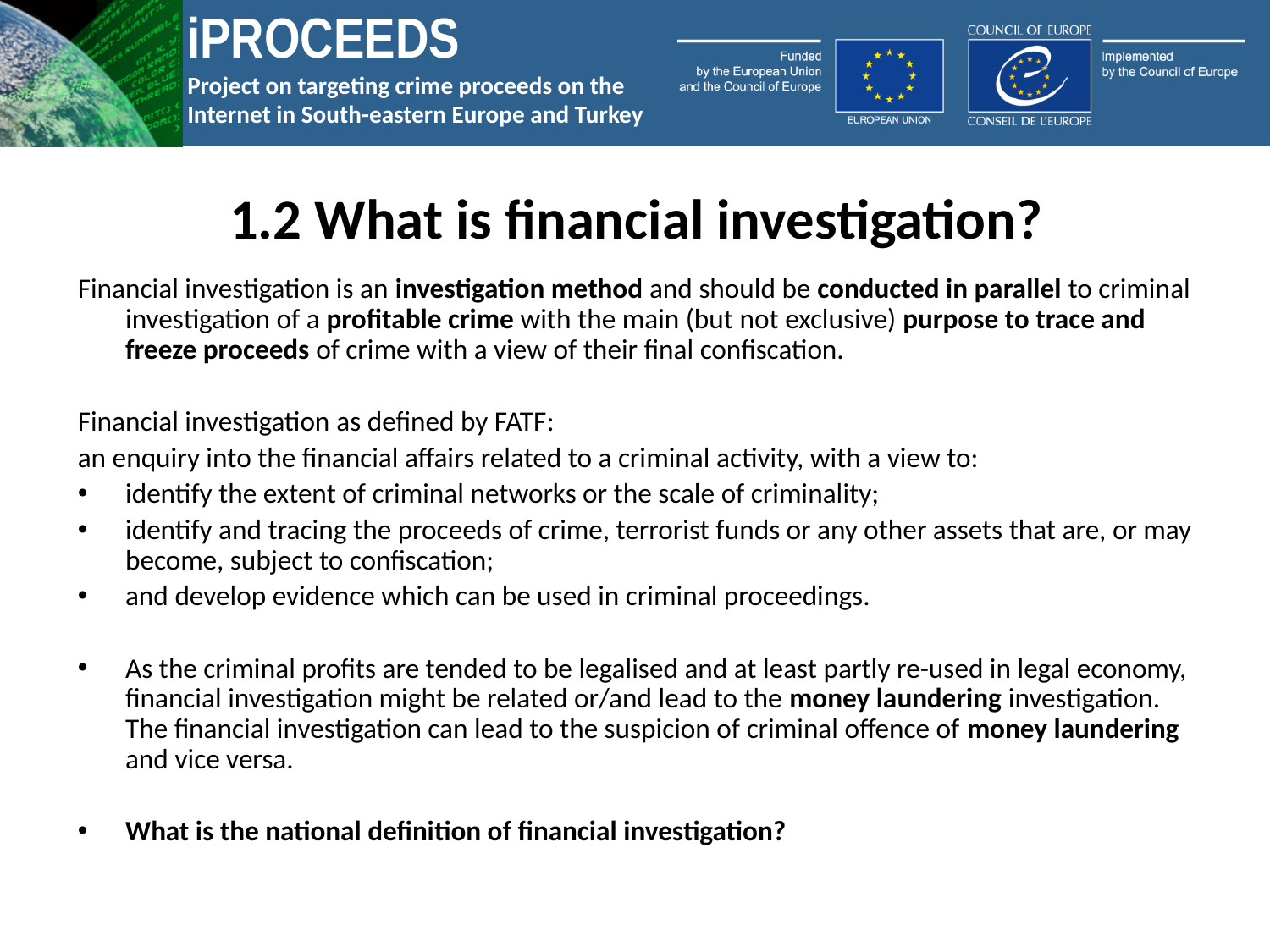

# 1.2 What is financial investigation?
Financial investigation is an investigation method and should be conducted in parallel to criminal investigation of a profitable crime with the main (but not exclusive) purpose to trace and freeze proceeds of crime with a view of their final confiscation.

Financial investigation as defined by FATF:
an enquiry into the financial affairs related to a criminal activity, with a view to:
identify the extent of criminal networks or the scale of criminality;
identify and tracing the proceeds of crime, terrorist funds or any other assets that are, or may become, subject to confiscation;
and develop evidence which can be used in criminal proceedings.

As the criminal profits are tended to be legalised and at least partly re-used in legal economy, financial investigation might be related or/and lead to the money laundering investigation. The financial investigation can lead to the suspicion of criminal offence of money laundering and vice versa.

What is the national definition of financial investigation?